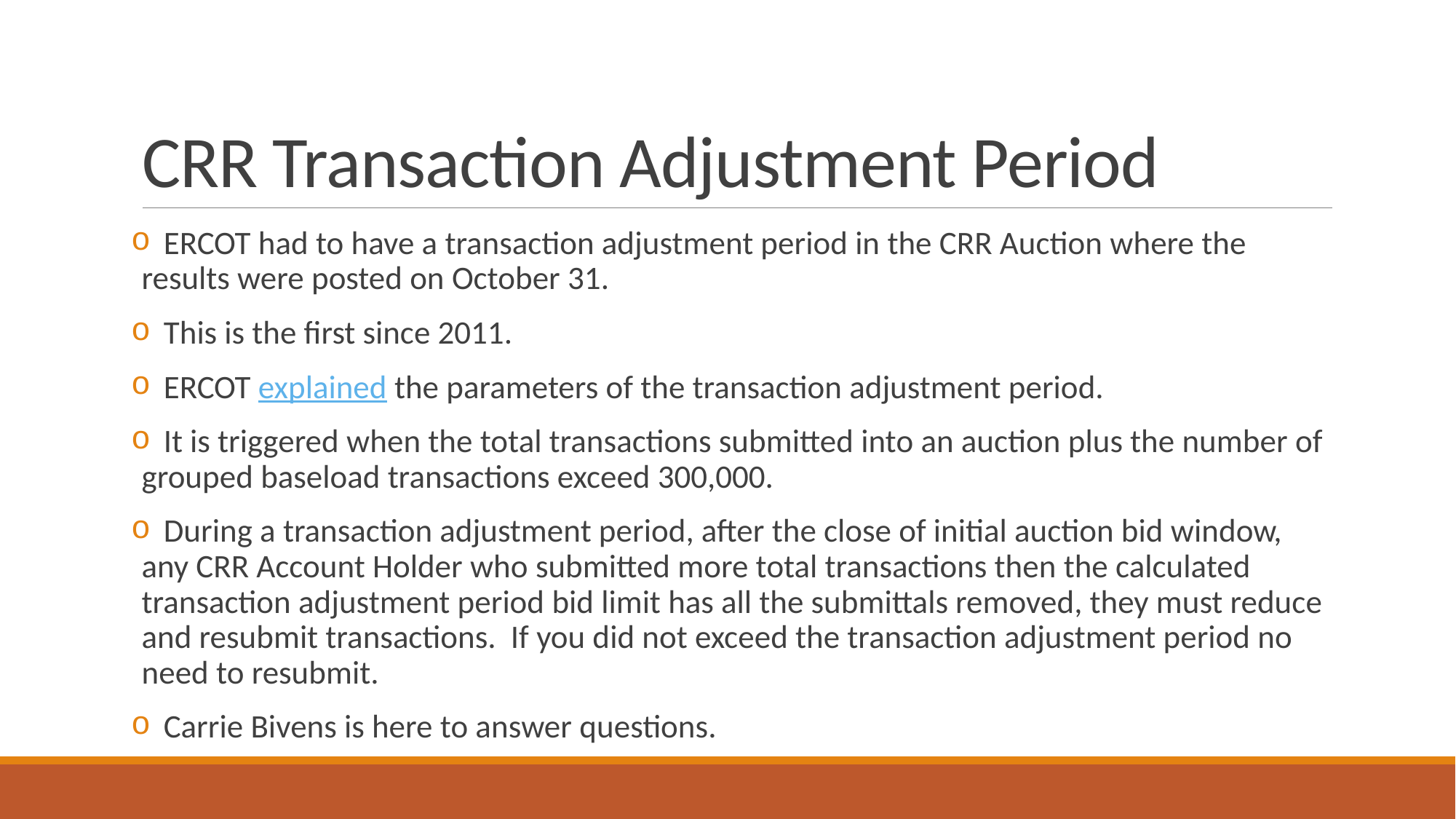

# CRR Transaction Adjustment Period
  ERCOT had to have a transaction adjustment period in the CRR Auction where the results were posted on October 31.
  This is the first since 2011.
  ERCOT explained the parameters of the transaction adjustment period.
  It is triggered when the total transactions submitted into an auction plus the number of grouped baseload transactions exceed 300,000.
  During a transaction adjustment period, after the close of initial auction bid window, any CRR Account Holder who submitted more total transactions then the calculated transaction adjustment period bid limit has all the submittals removed, they must reduce and resubmit transactions.  If you did not exceed the transaction adjustment period no need to resubmit.
  Carrie Bivens is here to answer questions.